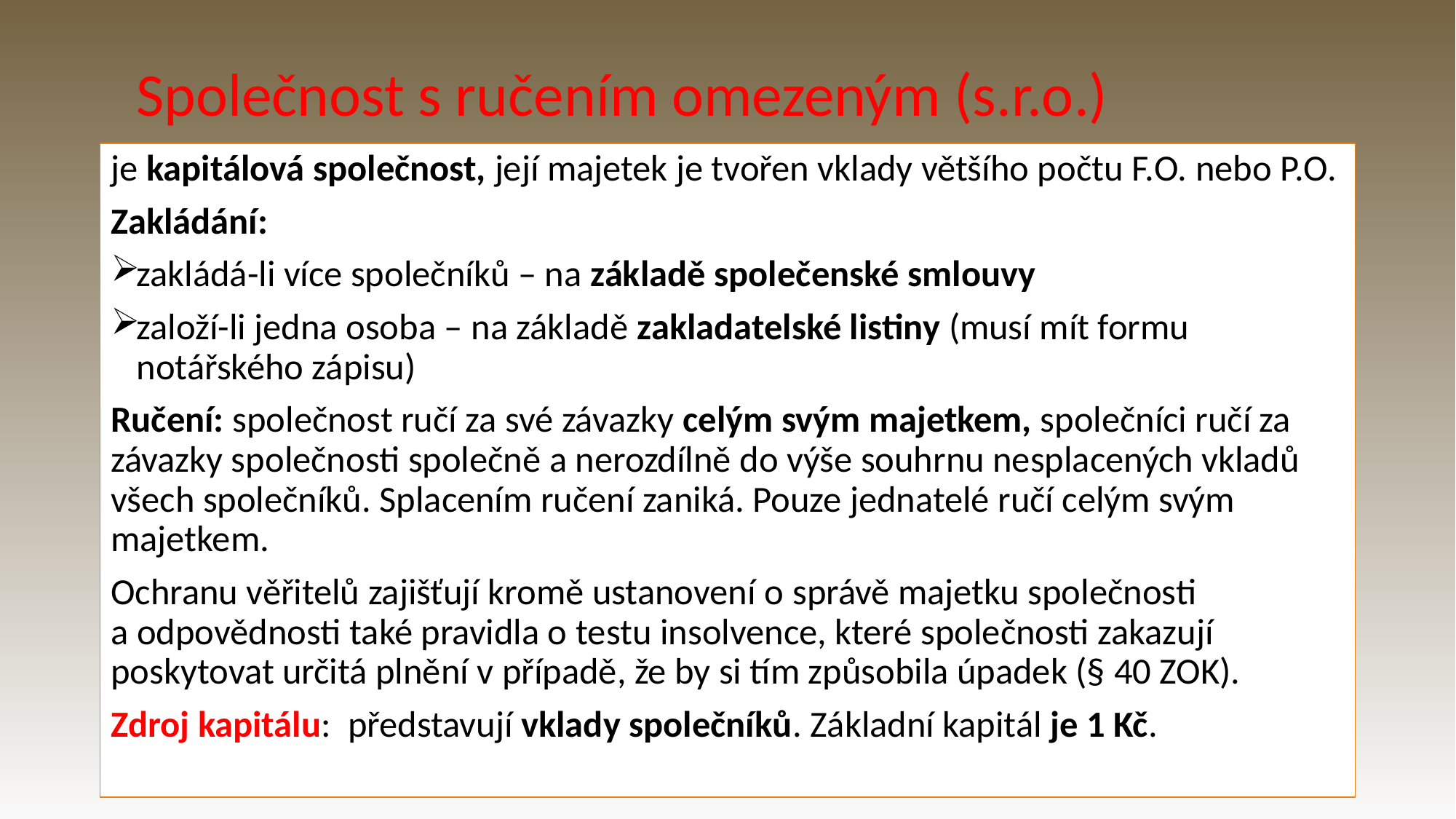

# Společnost s ručením omezeným (s.r.o.)
je kapitálová společnost, její majetek je tvořen vklady většího počtu F.O. nebo P.O.
Zakládání:
zakládá-li více společníků – na základě společenské smlouvy
založí-li jedna osoba – na základě zakladatelské listiny (musí mít formu notářského zápisu)
Ručení: společnost ručí za své závazky celým svým majetkem, společníci ručí za závazky společnosti společně a nerozdílně do výše souhrnu nesplacených vkladů všech společníků. Splacením ručení zaniká. Pouze jednatelé ručí celým svým majetkem.
Ochranu věřitelů zajišťují kromě ustanovení o správě majetku společnosti a odpovědnosti také pravidla o testu insolvence, které společnosti zakazují poskytovat určitá plnění v případě, že by si tím způsobila úpadek (§ 40 ZOK).
Zdroj kapitálu:  představují vklady společníků. Základní kapitál je 1 Kč.